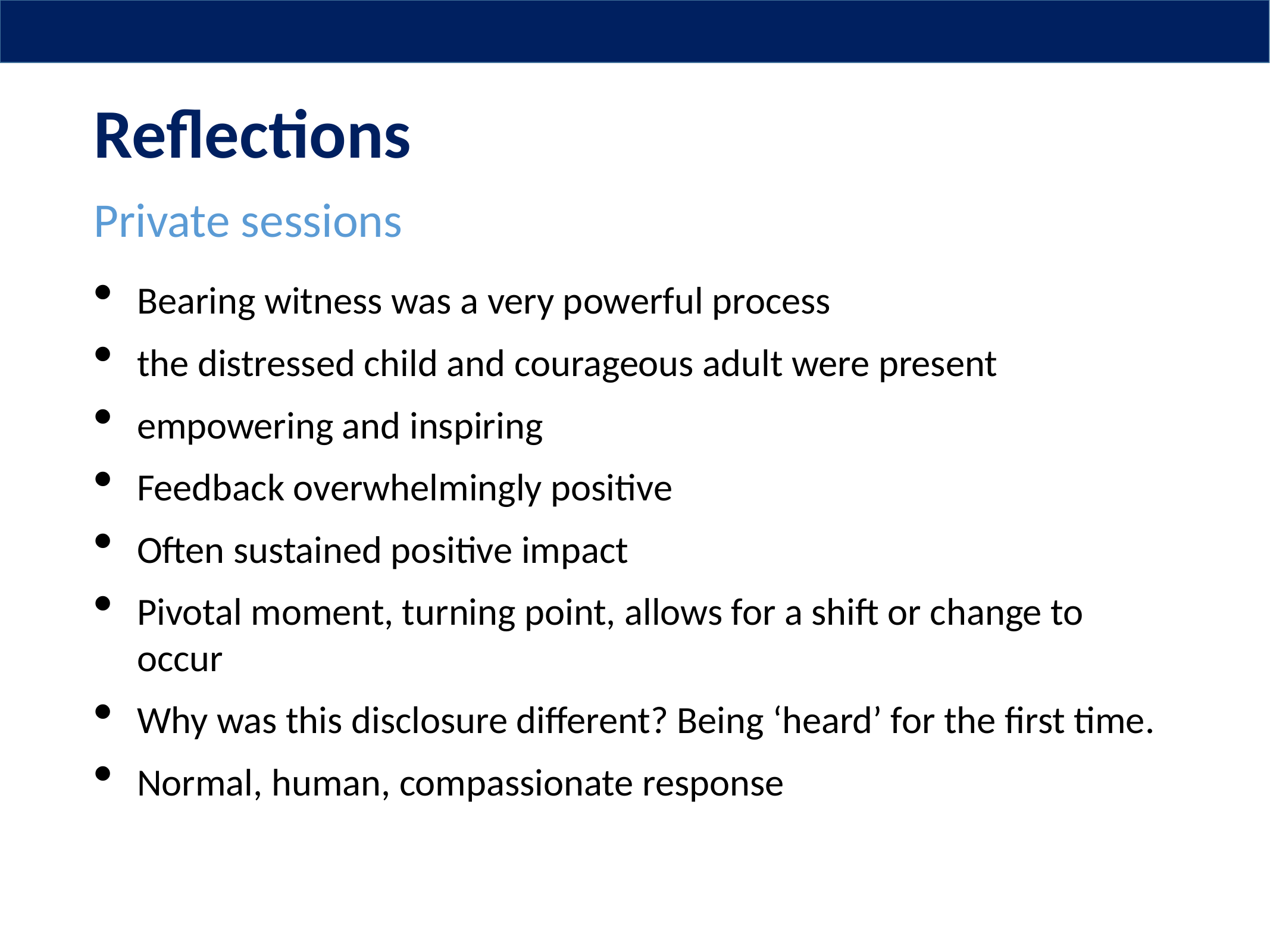

# Reflections
Private sessions
Bearing witness was a very powerful process
the distressed child and courageous adult were present
empowering and inspiring
Feedback overwhelmingly positive
Often sustained positive impact
Pivotal moment, turning point, allows for a shift or change to occur
Why was this disclosure different? Being ‘heard’ for the first time.
Normal, human, compassionate response